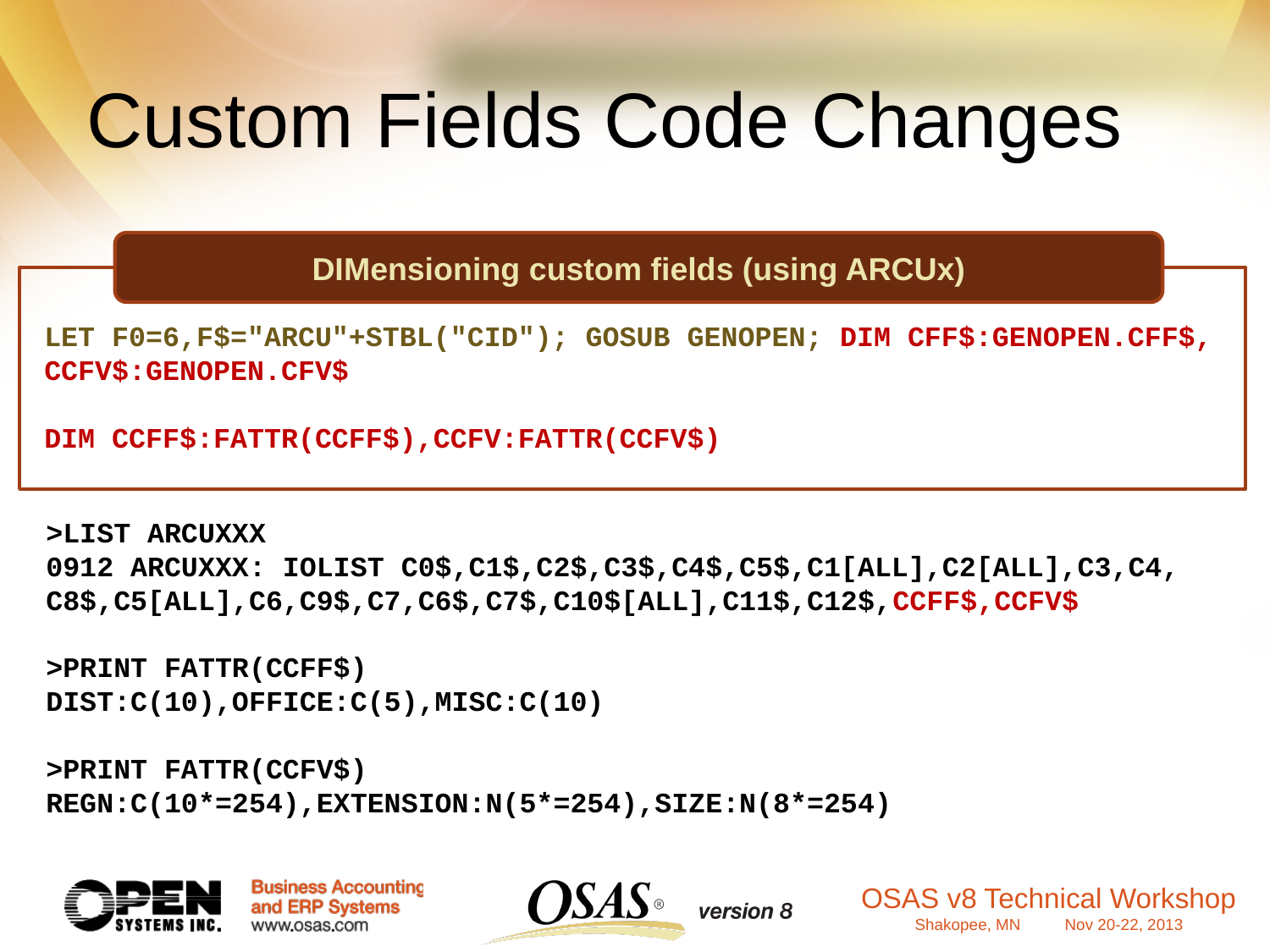

Custom Fields Code Changes
DIMensioning custom fields (using ARCUx)

LET F0=6,F$="ARCU"+STBL("CID"); GOSUB GENOPEN; DIM CFF$:GENOPEN.CFF$, CCFV$:GENOPEN.CFV$

DIM CCFF$:FATTR(CCFF$),CCFV:FATTR(CCFV$)
>LIST ARCUXXX
0912 ARCUXXX: IOLIST C0$,C1$,C2$,C3$,C4$,C5$,C1[ALL],C2[ALL],C3,C4, C8$,C5[ALL],C6,C9$,C7,C6$,C7$,C10$[ALL],C11$,C12$,CCFF$,CCFV$

>PRINT FATTR(CCFF$)
DIST:C(10),OFFICE:C(5),MISC:C(10)

>PRINT FATTR(CCFV$)
REGN:C(10*=254),EXTENSION:N(5*=254),SIZE:N(8*=254)